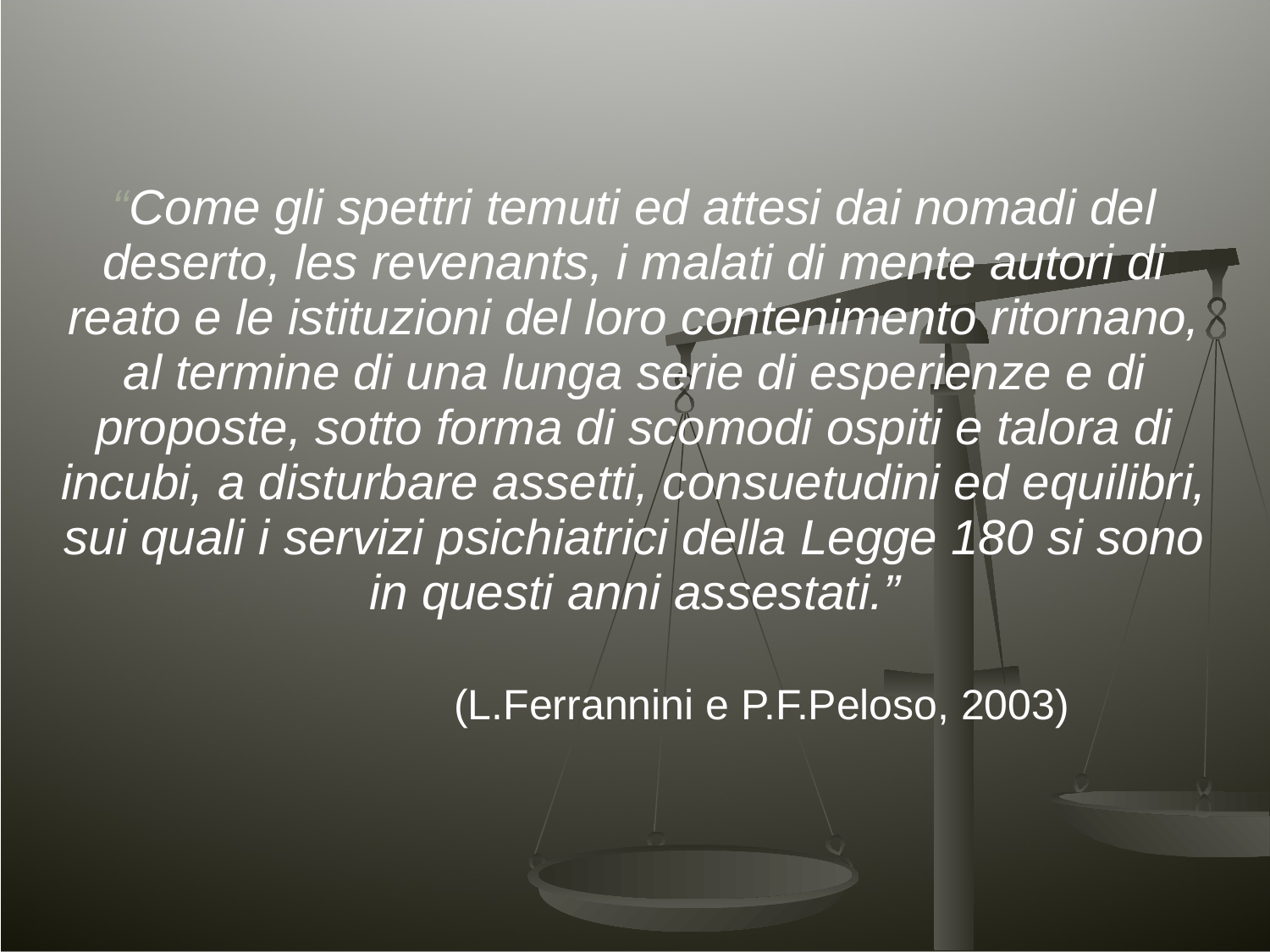

“Come gli spettri temuti ed attesi dai nomadi del deserto, les revenants, i malati di mente autori di reato e le istituzioni del loro contenimento ritornano, al termine di una lunga serie di esperienze e di proposte, sotto forma di scomodi ospiti e talora di incubi, a disturbare assetti, consuetudini ed equilibri, sui quali i servizi psichiatrici della Legge 180 si sono in questi anni assestati.”
		(L.Ferrannini e P.F.Peloso, 2003)